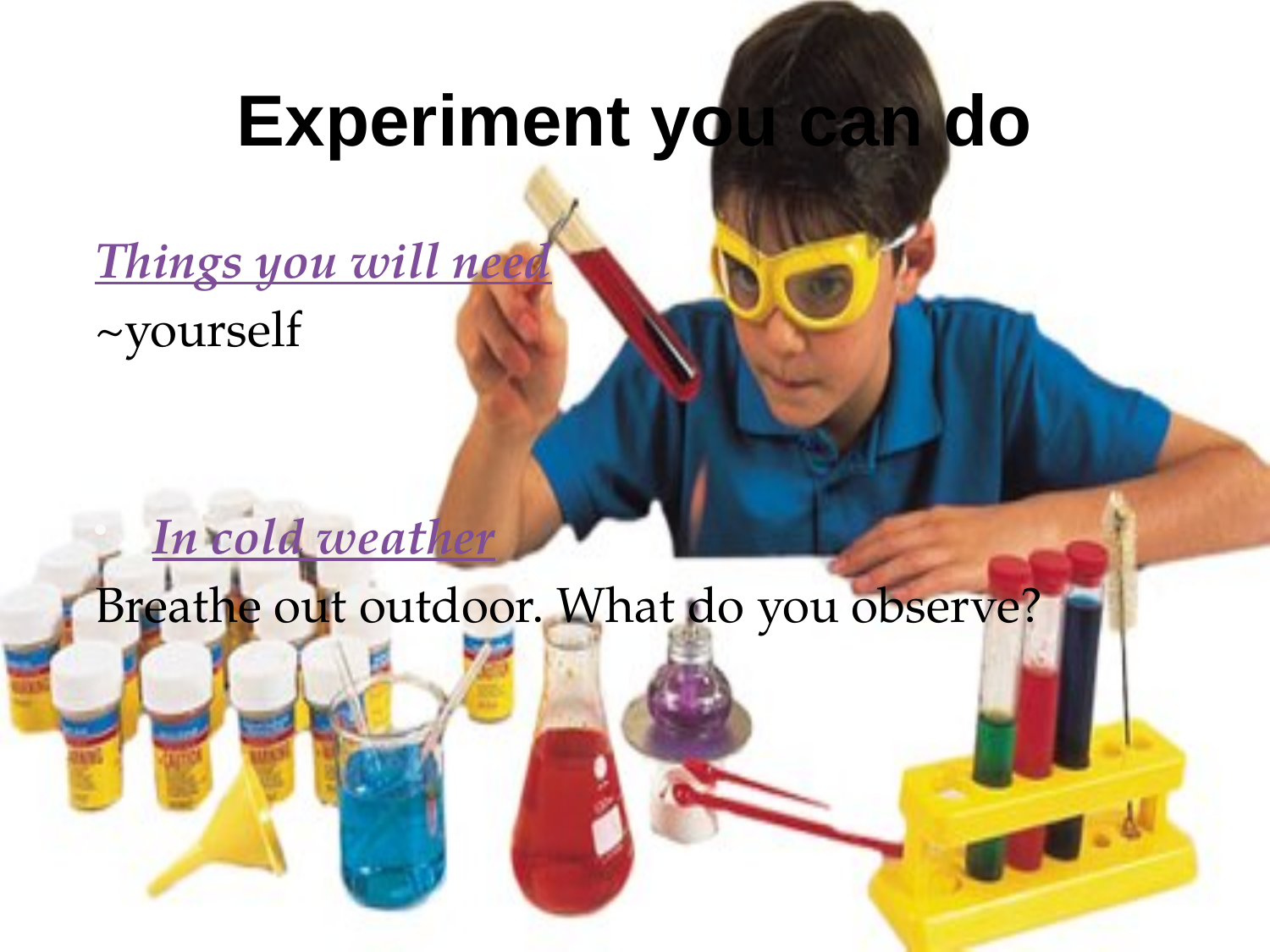

# Experiment you can do
Things you will need
~yourself

In cold weather
Breathe out outdoor. What do you observe?